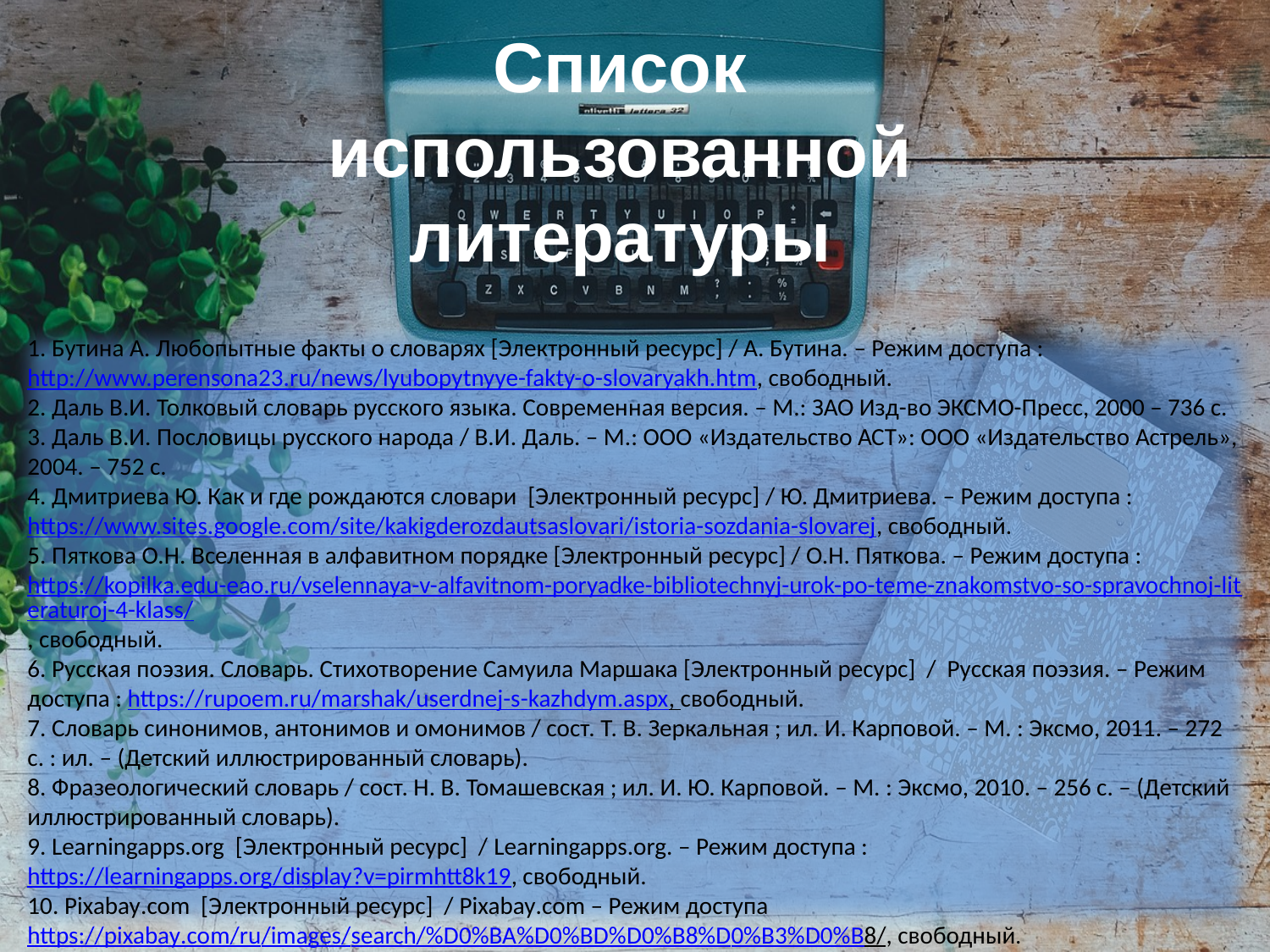

Список использованной литературы
1. Бутина А. Любопытные факты о словарях [Электронный ресурс] / А. Бутина. – Режим доступа : http://www.perensona23.ru/news/lyubopytnyye-fakty-o-slovaryakh.htm, свободный.
2. Даль В.И. Толковый словарь русского языка. Современная версия. – М.: ЗАО Изд-во ЭКСМО-Пресс, 2000 – 736 с.
3. Даль В.И. Пословицы русского народа / В.И. Даль. – М.: ООО «Издательство АСТ»: ООО «Издательство Астрель», 2004. – 752 с.
4. Дмитриева Ю. Как и где рождаются словари  [Электронный ресурс] / Ю. Дмитриева. – Режим доступа : https://www.sites.google.com/site/kakigderozdautsaslovari/istoria-sozdania-slovarej, свободный.
5. Пяткова О.Н. Вселенная в алфавитном порядке [Электронный ресурс] / О.Н. Пяткова. – Режим доступа : https://kopilka.edu-eao.ru/vselennaya-v-alfavitnom-poryadke-bibliotechnyj-urok-po-teme-znakomstvo-so-spravochnoj-literaturoj-4-klass/, свободный.
6. Русская поэзия. Словарь. Стихотворение Самуила Маршака [Электронный ресурс]  /  Русская поэзия. – Режим доступа : https://rupoem.ru/marshak/userdnej-s-kazhdym.aspx, свободный.
7. Словарь синонимов, антонимов и омонимов / сост. Т. В. Зеркальная ; ил. И. Карповой. – М. : Эксмо, 2011. – 272 с. : ил. – (Детский иллюстрированный словарь).
8. Фразеологический словарь / сост. Н. В. Томашевская ; ил. И. Ю. Карповой. – М. : Эксмо, 2010. – 256 с. – (Детский иллюстрированный словарь).
9. Learningapps.org  [Электронный ресурс]  / Learningapps.org. – Режим доступа : https://learningapps.org/display?v=pirmhtt8k19, свободный.
10. Pixabay.com  [Электронный ресурс]  / Pixabay.com – Режим доступа
https://pixabay.com/ru/images/search/%D0%BA%D0%BD%D0%B8%D0%B3%D0%B8/, свободный.